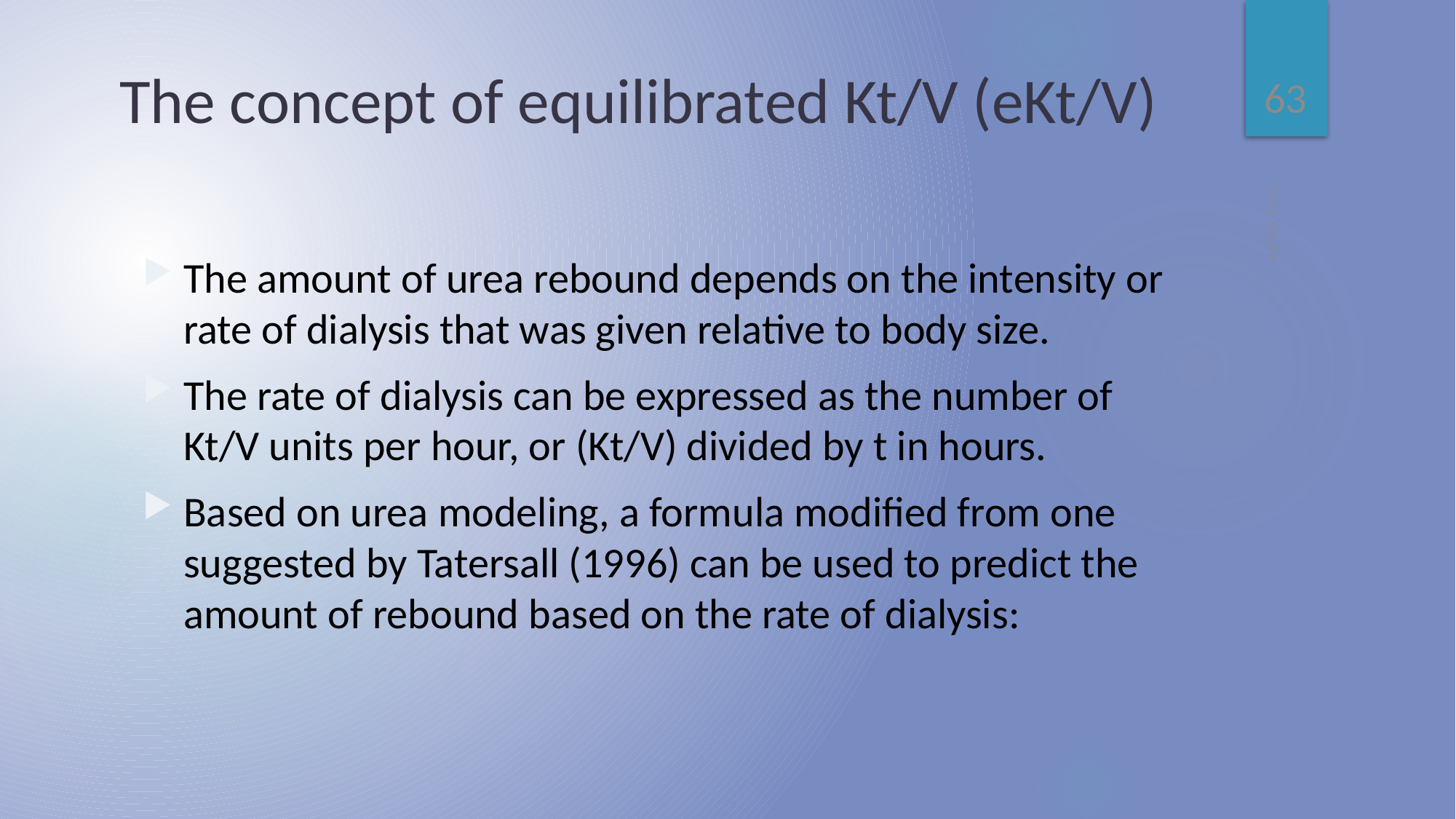

63
# The concept of equilibrated Kt/V (eKt/V)
1401.04.09
The amount of urea rebound depends on the intensity or rate of dialysis that was given relative to body size.
The rate of dialysis can be expressed as the number of Kt/V units per hour, or (Kt/V) divided by t in hours.
Based on urea modeling, a formula modified from one suggested by Tatersall (1996) can be used to predict the amount of rebound based on the rate of dialysis: